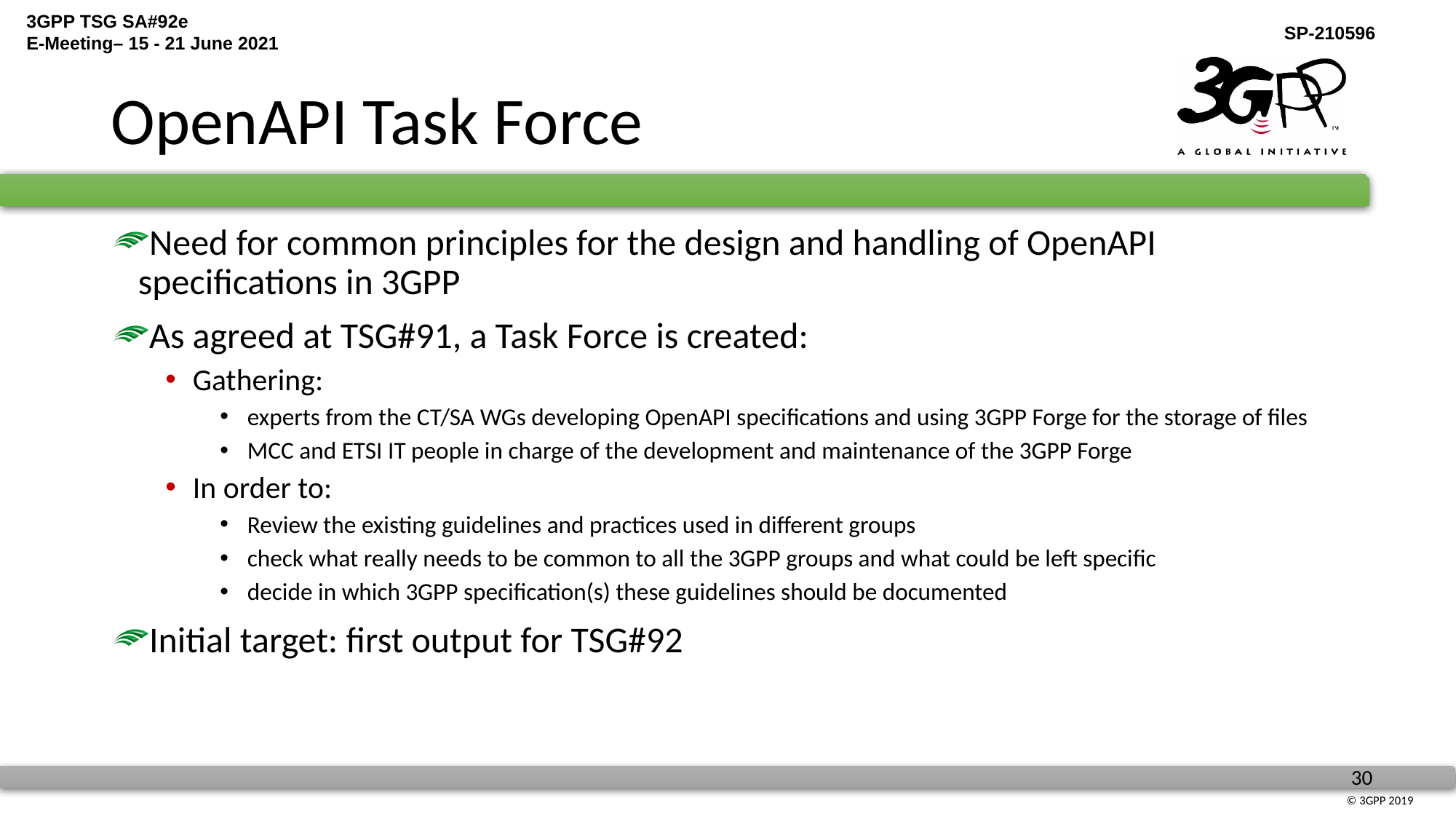

# OpenAPI Task Force
Need for common principles for the design and handling of OpenAPI specifications in 3GPP
As agreed at TSG#91, a Task Force is created:
Gathering:
experts from the CT/SA WGs developing OpenAPI specifications and using 3GPP Forge for the storage of files
MCC and ETSI IT people in charge of the development and maintenance of the 3GPP Forge
In order to:
Review the existing guidelines and practices used in different groups
check what really needs to be common to all the 3GPP groups and what could be left specific
decide in which 3GPP specification(s) these guidelines should be documented
Initial target: first output for TSG#92